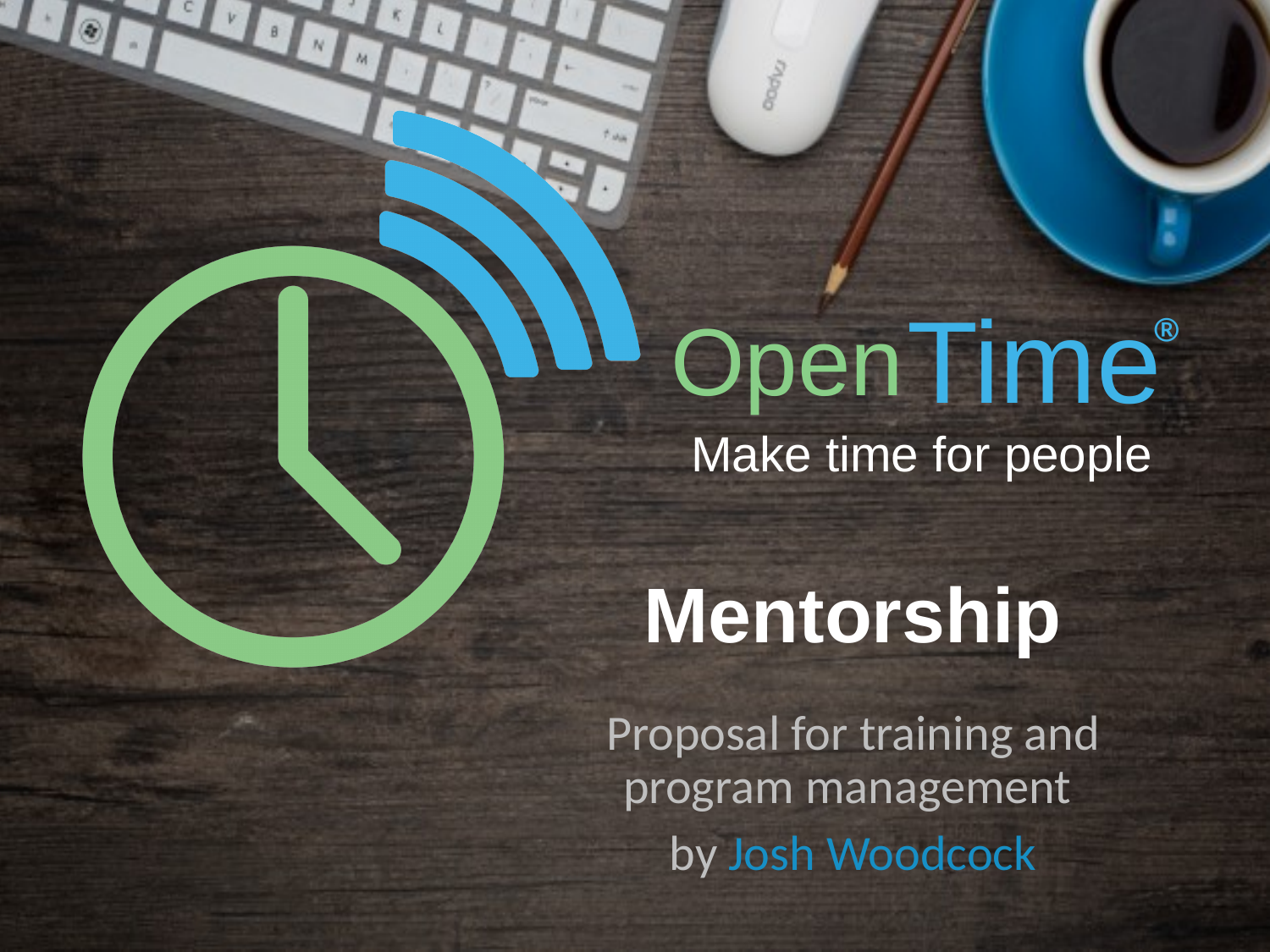

Make time for people
# Mentorship
Proposal for training and program management
by Josh Woodcock